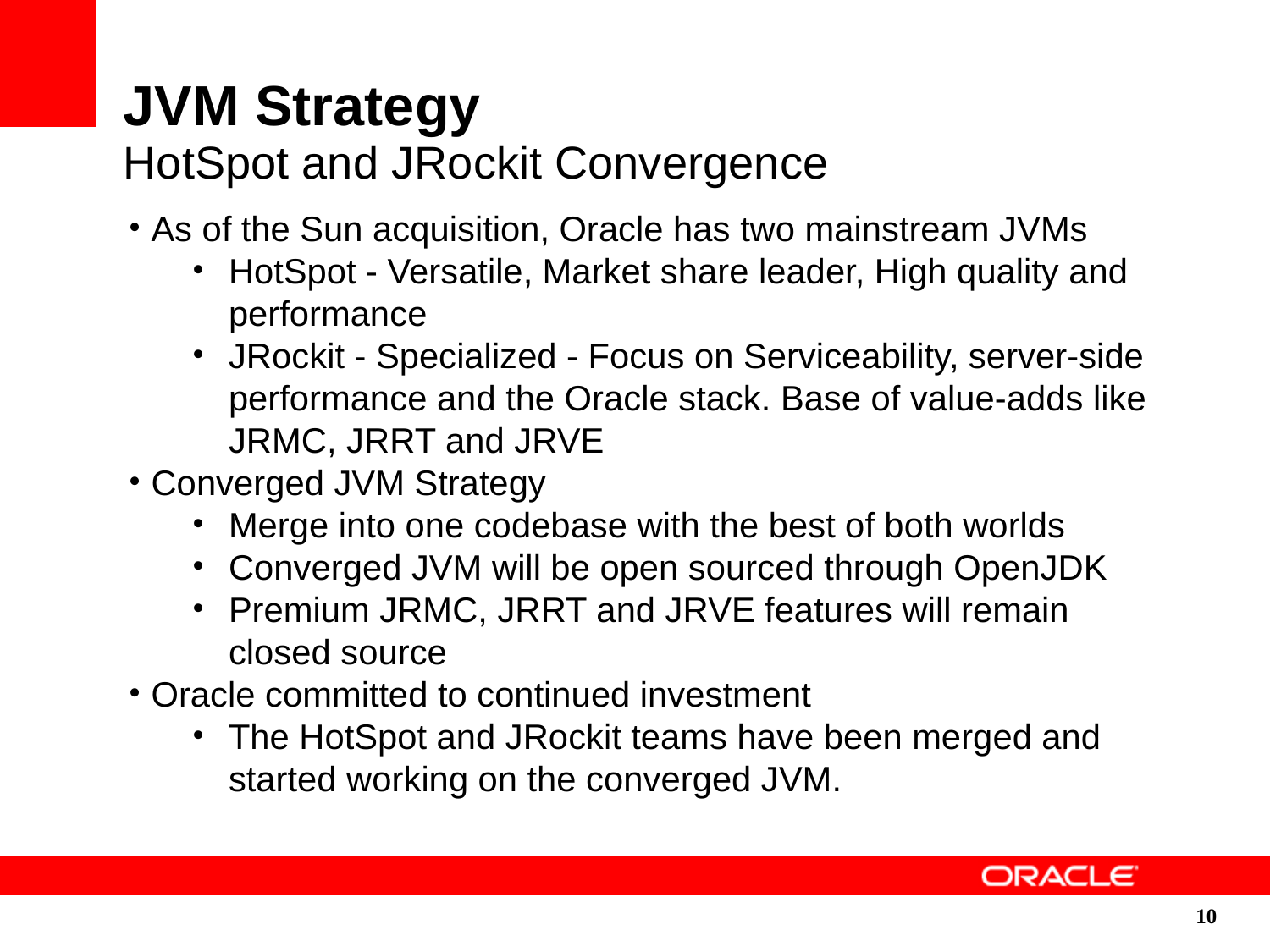

JVM Strategy
HotSpot and JRockit Convergence
As of the Sun acquisition, Oracle has two mainstream JVMs
HotSpot - Versatile, Market share leader, High quality and performance
JRockit - Specialized - Focus on Serviceability, server-side performance and the Oracle stack. Base of value-adds like JRMC, JRRT and JRVE
Converged JVM Strategy
Merge into one codebase with the best of both worlds
Converged JVM will be open sourced through OpenJDK
Premium JRMC, JRRT and JRVE features will remain closed source
Oracle committed to continued investment
The HotSpot and JRockit teams have been merged and started working on the converged JVM.